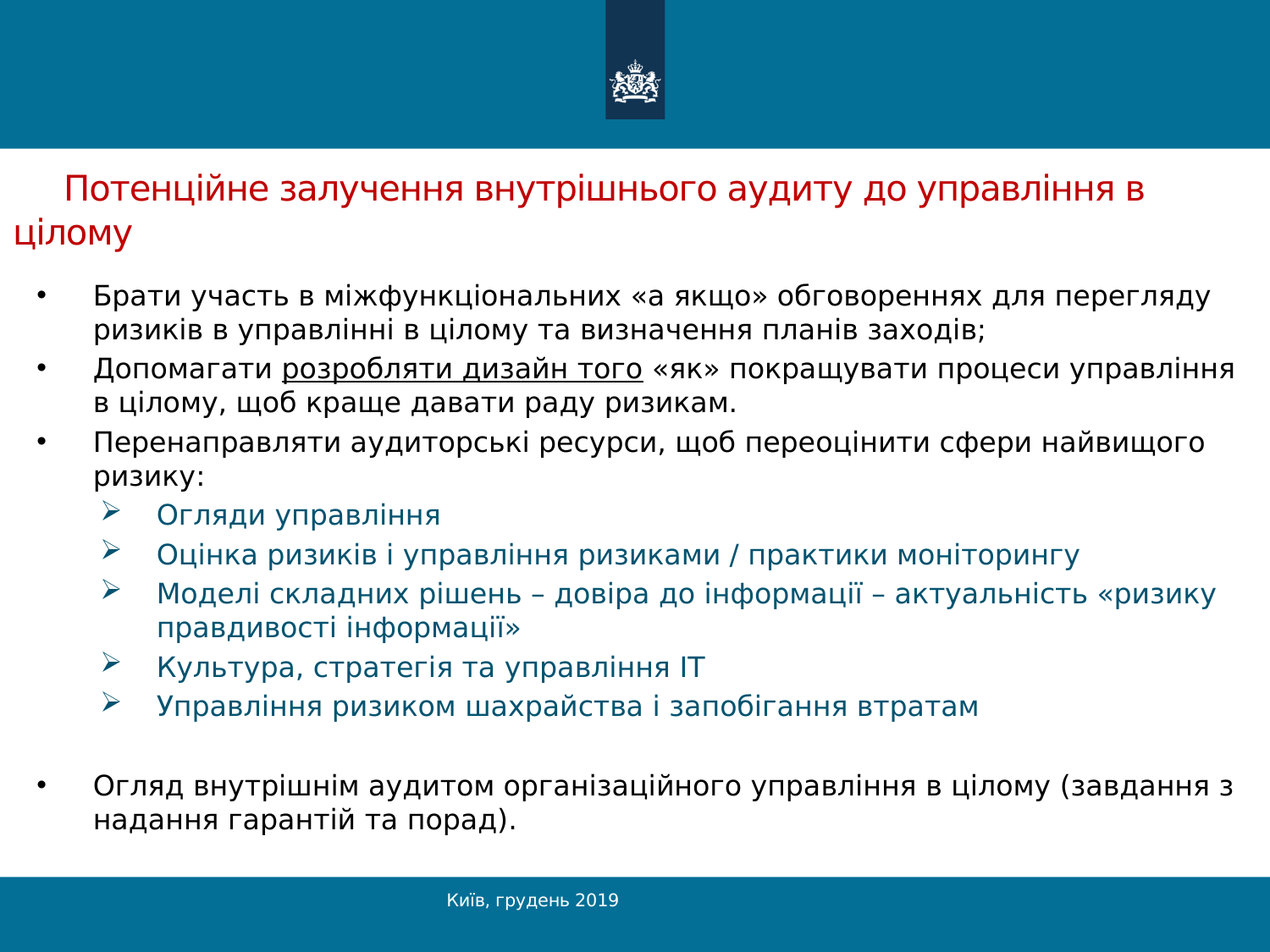

Потенційне залучення внутрішнього аудиту до управління в цілому
Брати участь в міжфункціональних «а якщо» обговореннях для перегляду ризиків в управлінні в цілому та визначення планів заходів;
Допомагати розробляти дизайн того «як» покращувати процеси управління в цілому, щоб краще давати раду ризикам.
Перенаправляти аудиторські ресурси, щоб переоцінити сфери найвищого ризику:
Огляди управління
Оцінка ризиків і управління ризиками / практики моніторингу
Моделі складних рішень – довіра до інформації – актуальність «ризику правдивості інформації»
Культура, стратегія та управління ІТ
Управління ризиком шахрайства і запобігання втратам

Огляд внутрішнім аудитом організаційного управління в цілому (завдання з надання гарантій та порад).

Київ, грудень 2019